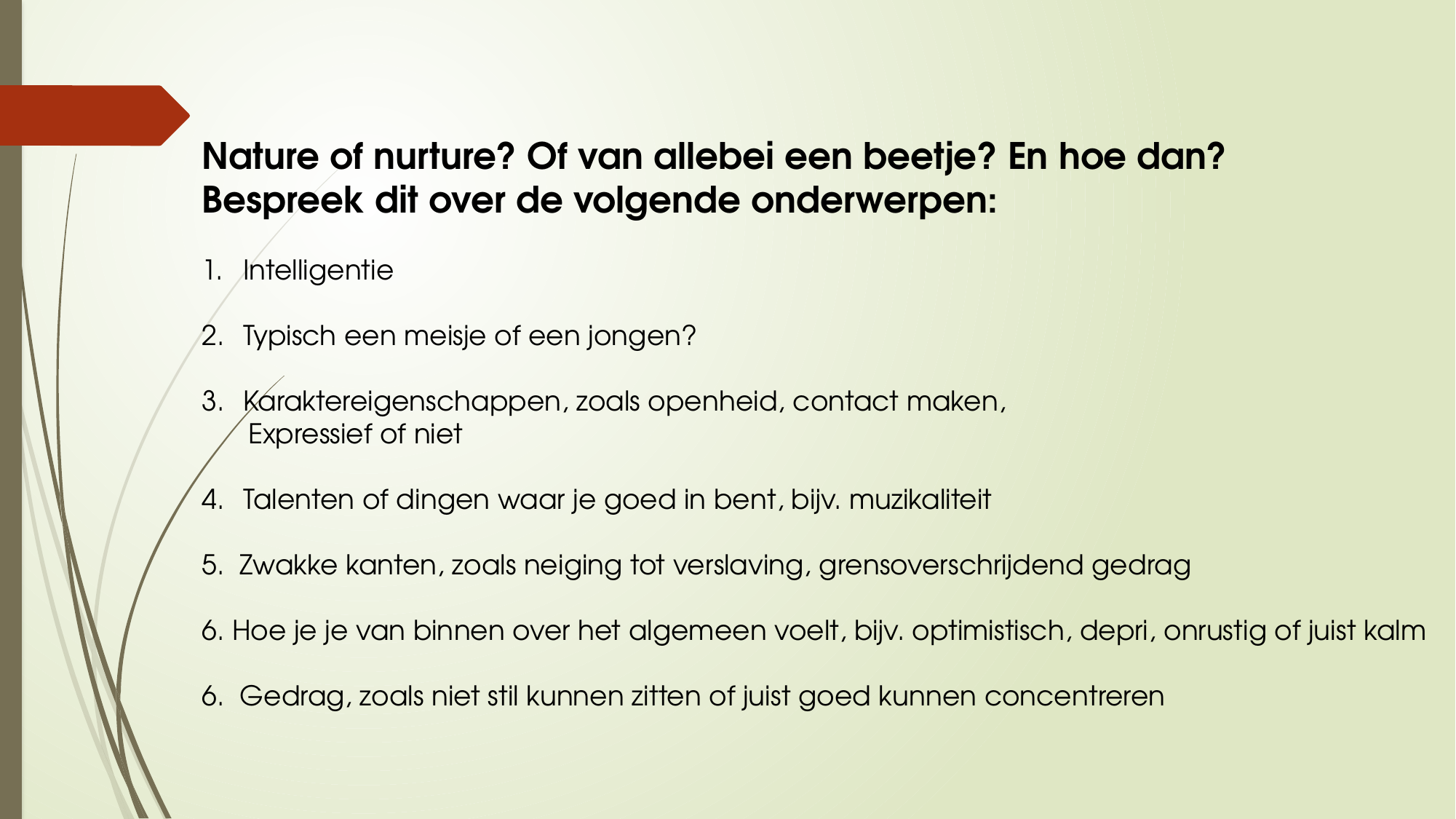

Nature of nurture? Of van allebei een beetje? En hoe dan?
Bespreek dit over de volgende onderwerpen:

Intelligentie

Typisch een meisje of een jongen?

Karaktereigenschappen, zoals openheid, contact maken,
      Expressief of niet

Talenten of dingen waar je goed in bent, bijv. muzikaliteit

5.  Zwakke kanten, zoals neiging tot verslaving, grensoverschrijdend gedrag

6. Hoe je je van binnen over het algemeen voelt, bijv. optimistisch, depri, onrustig of juist kalm

6.  Gedrag, zoals niet stil kunnen zitten of juist goed kunnen concentreren